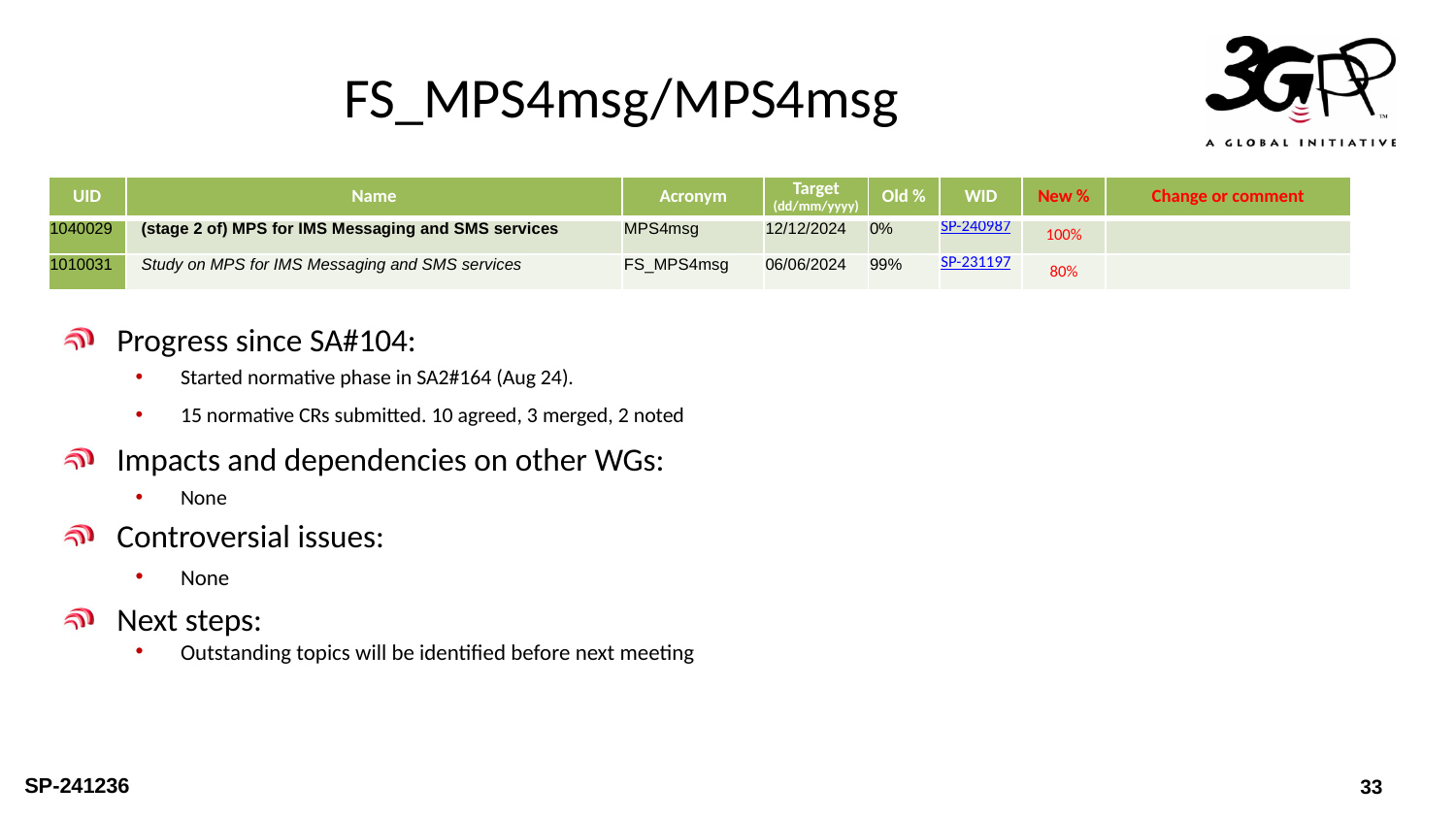

# FS_MPS4msg/MPS4msg
| UID | Name | Acronym | Target (dd/mm/yyyy) | Old % | WID | New % | Change or comment |
| --- | --- | --- | --- | --- | --- | --- | --- |
| 1040029 | (stage 2 of) MPS for IMS Messaging and SMS services | MPS4msg | 12/12/2024 | 0% | SP-240987 | 100% |  |
| 1010031 | Study on MPS for IMS Messaging and SMS services | FS\_MPS4msg | 06/06/2024 | 99% | SP-231197 | 80% |  |
Progress since SA#104:
Started normative phase in SA2#164 (Aug 24).
15 normative CRs submitted. 10 agreed, 3 merged, 2 noted
Impacts and dependencies on other WGs:
None
Controversial issues:
None
Next steps:
Outstanding topics will be identified before next meeting